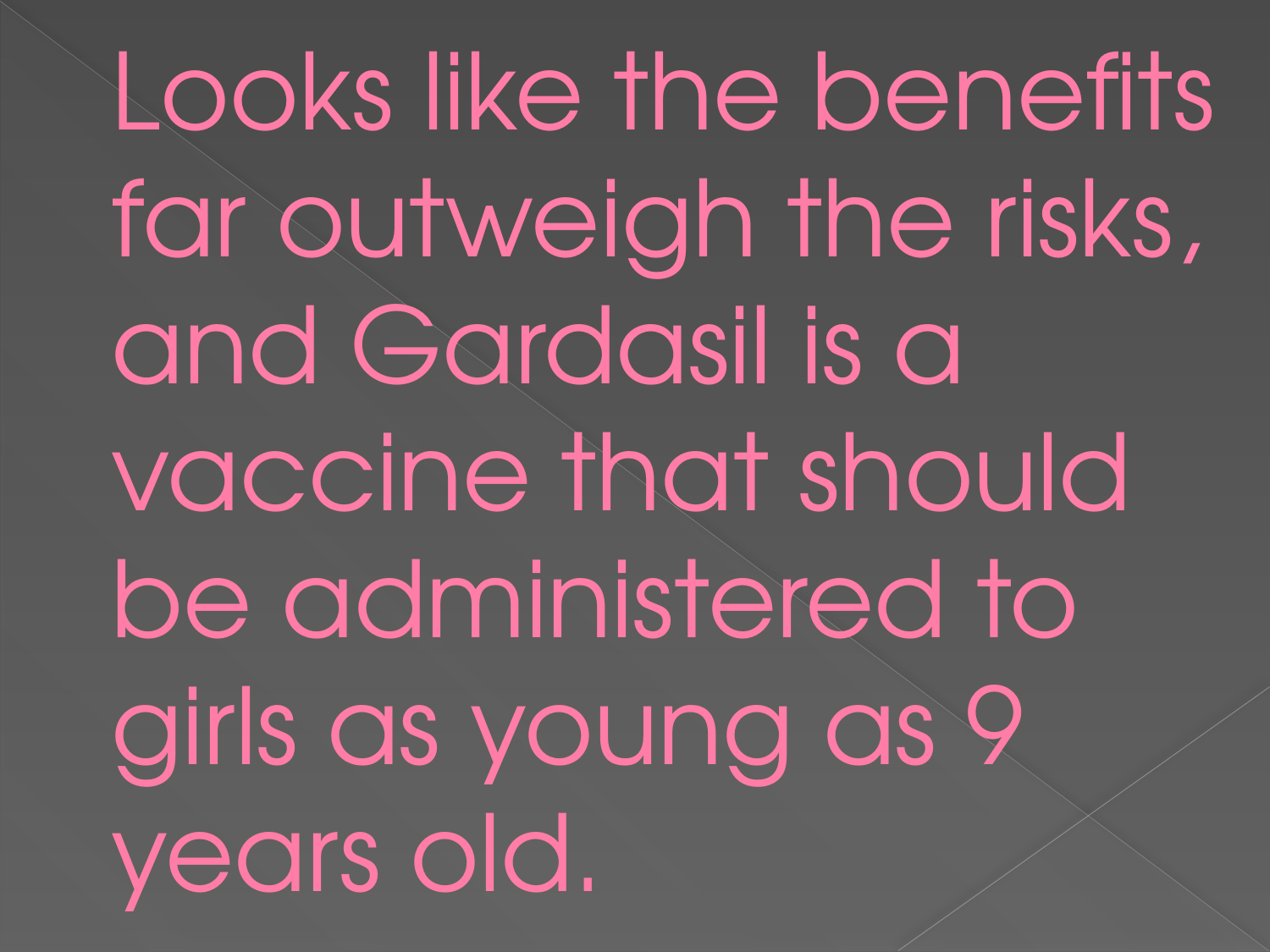

# Looks like the benefits far outweigh the risks, and Gardasil is a vaccine that should be administered to girls as young as 9 years old.